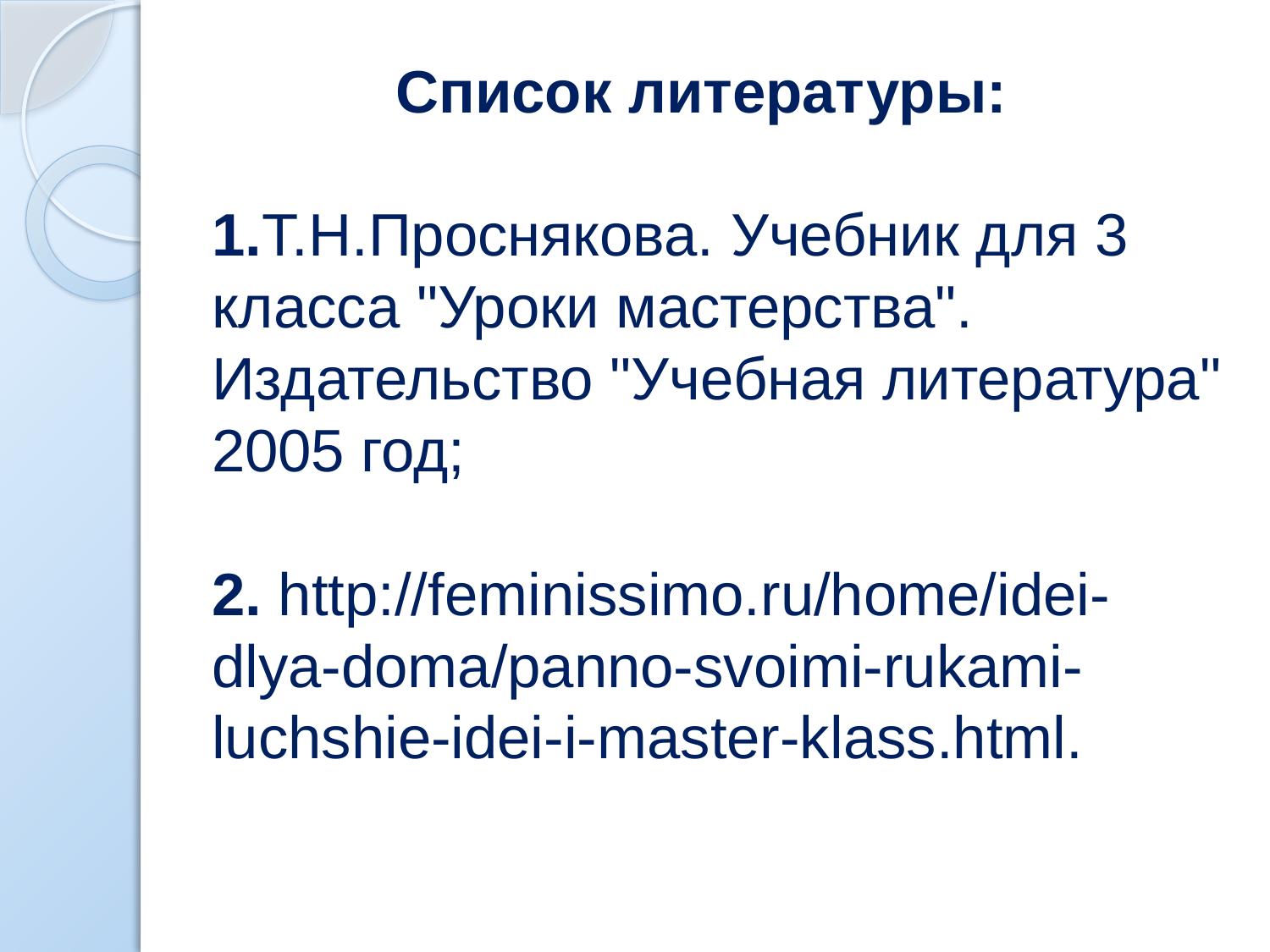

# Список литературы: 1.Т.Н.Проснякова. Учебник для 3 класса "Уроки мастерства". Издательство "Учебная литература" 2005 год; 2. http://feminissimo.ru/home/idei-dlya-doma/panno-svoimi-rukami-luchshie-idei-i-master-klass.html.